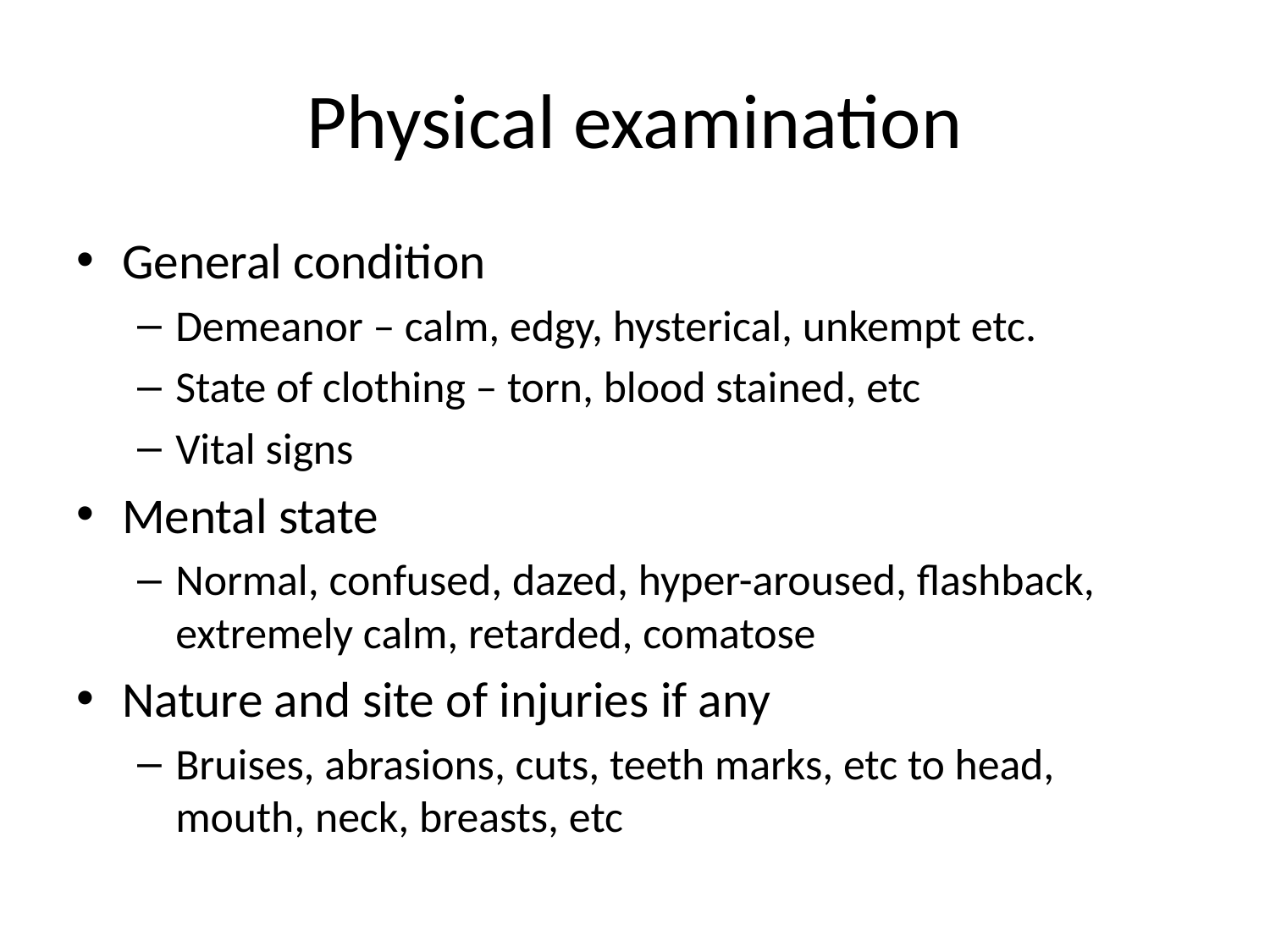

# Physical examination
General condition
Demeanor – calm, edgy, hysterical, unkempt etc.
State of clothing – torn, blood stained, etc
Vital signs
Mental state
Normal, confused, dazed, hyper-aroused, flashback, extremely calm, retarded, comatose
Nature and site of injuries if any
Bruises, abrasions, cuts, teeth marks, etc to head, mouth, neck, breasts, etc